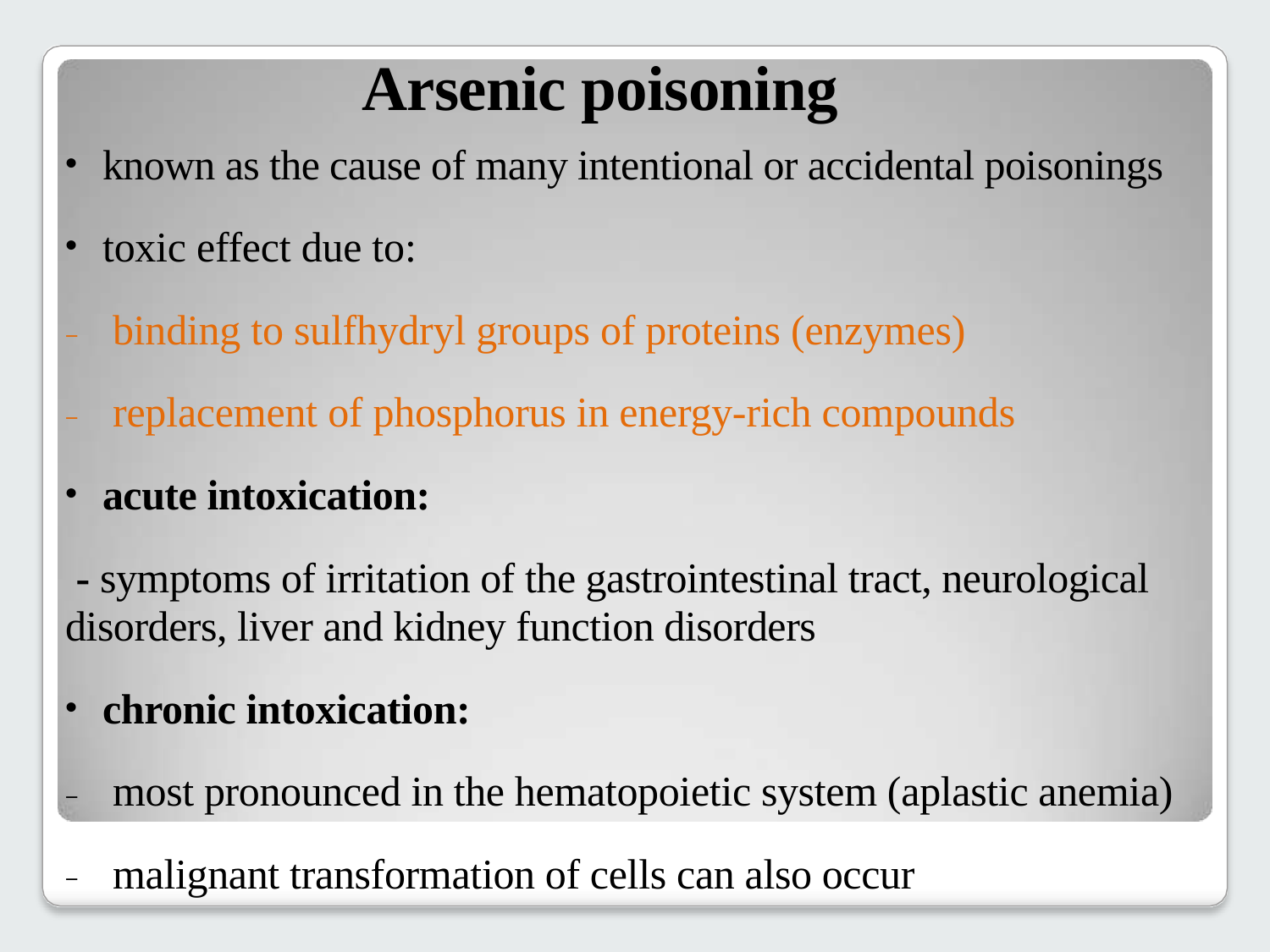

# Arsenic poisoning
known as the cause of many intentional or accidental poisonings
toxic effect due to:
binding to sulfhydryl groups of proteins (enzymes)
replacement of phosphorus in energy-rich compounds
acute intoxication:
 - symptoms of irritation of the gastrointestinal tract, neurological disorders, liver and kidney function disorders
chronic intoxication:
most pronounced in the hematopoietic system (aplastic anemia)
malignant transformation of cells can also occur